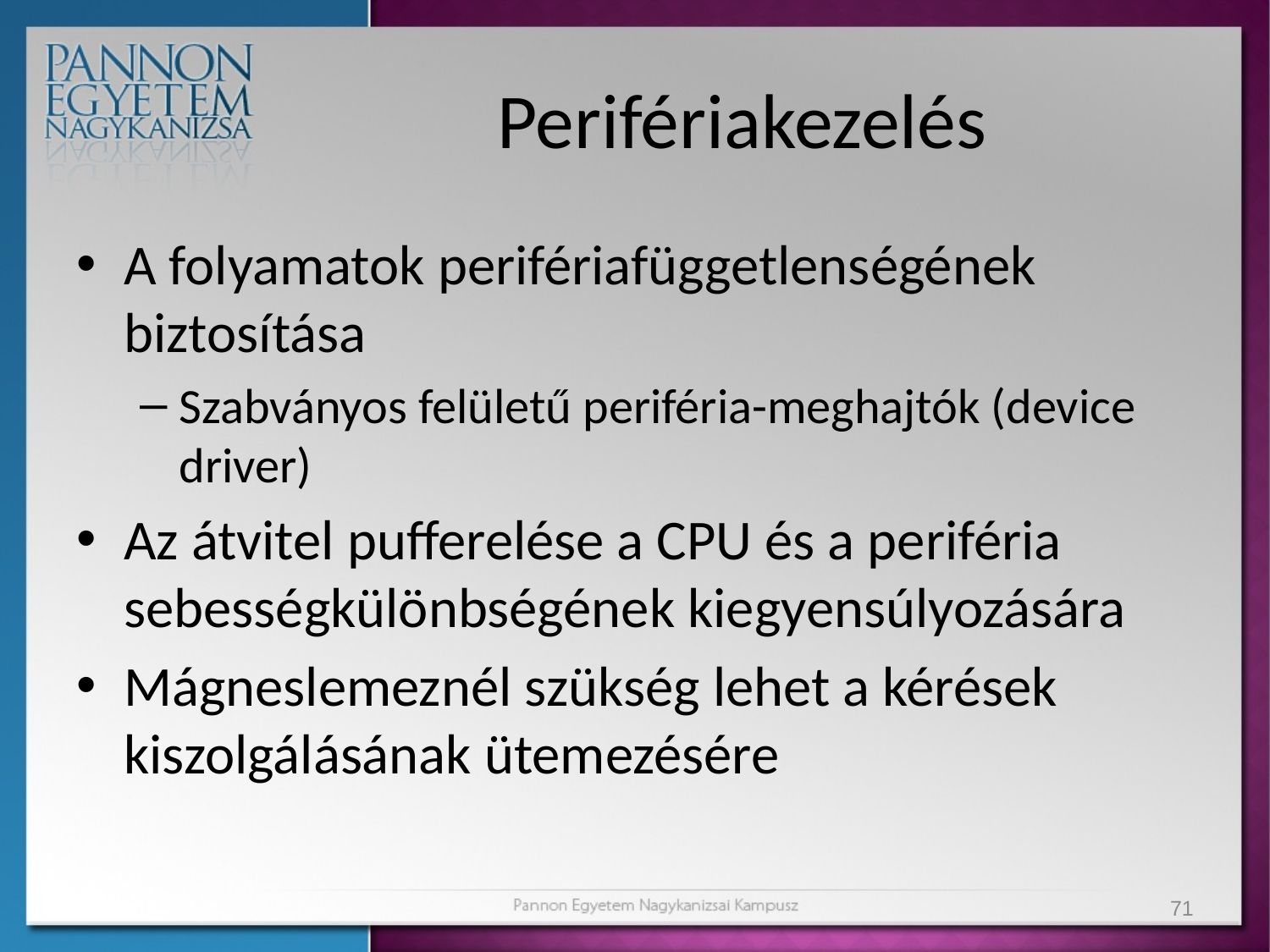

# Perifériakezelés
A folyamatok perifériafüggetlenségének biztosítása
Szabványos felületű periféria-meghajtók (device driver)
Az átvitel pufferelése a CPU és a periféria sebességkülönbségének kiegyensúlyozására
Mágneslemeznél szükség lehet a kérések kiszolgálásának ütemezésére
71